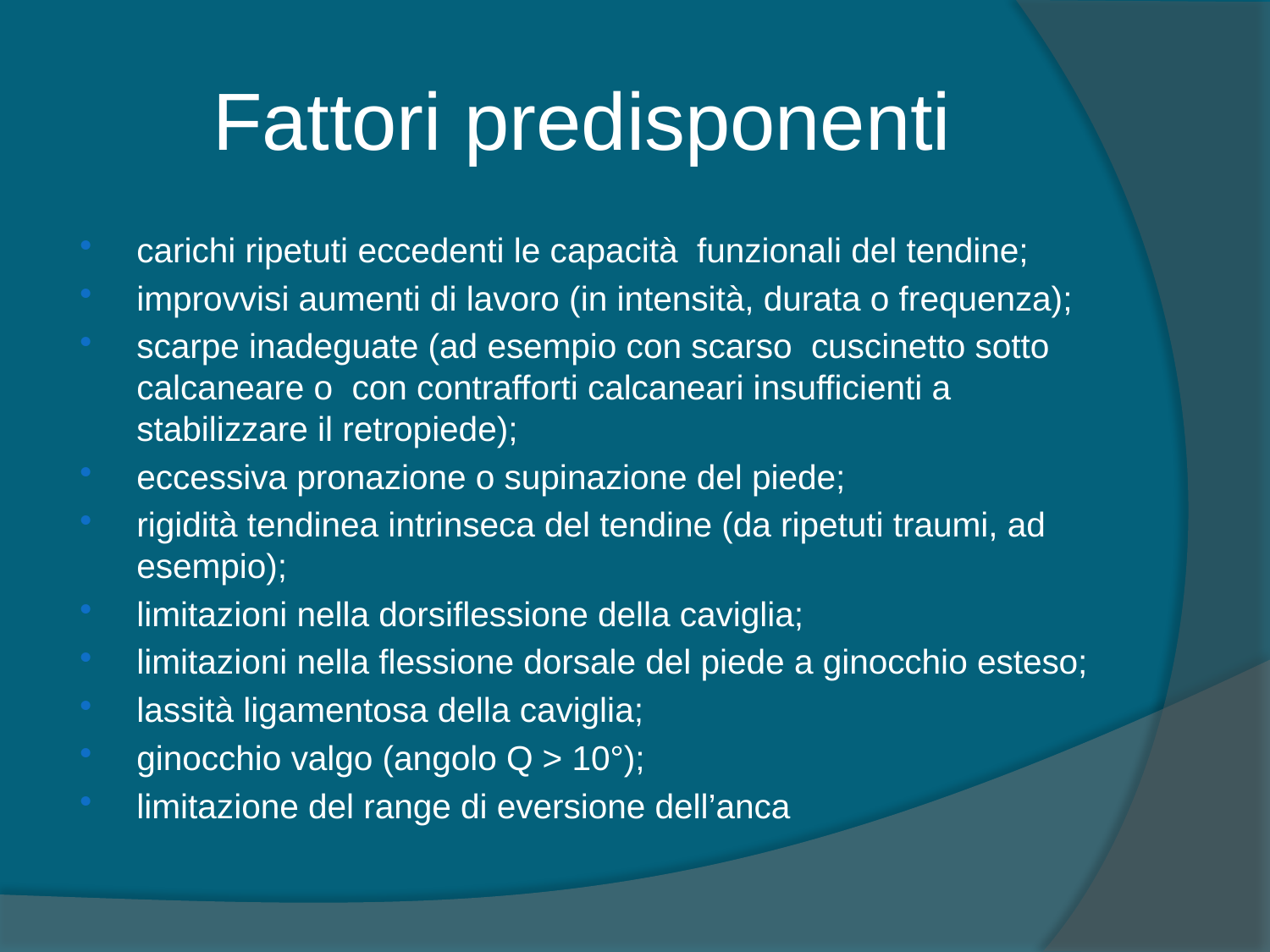

# Fattori predisponenti
carichi ripetuti eccedenti le capacità  funzionali del tendine;
improvvisi aumenti di lavoro (in intensità, durata o frequenza);
scarpe inadeguate (ad esempio con scarso  cuscinetto sotto calcaneare o  con contrafforti calcaneari insufficienti a  stabilizzare il retropiede);
eccessiva pronazione o supinazione del piede;
rigidità tendinea intrinseca del tendine (da ripetuti traumi, ad esempio);
limitazioni nella dorsiflessione della caviglia;
limitazioni nella flessione dorsale del piede a ginocchio esteso;
lassità ligamentosa della caviglia;
ginocchio valgo (angolo Q > 10°);
limitazione del range di eversione dell’anca